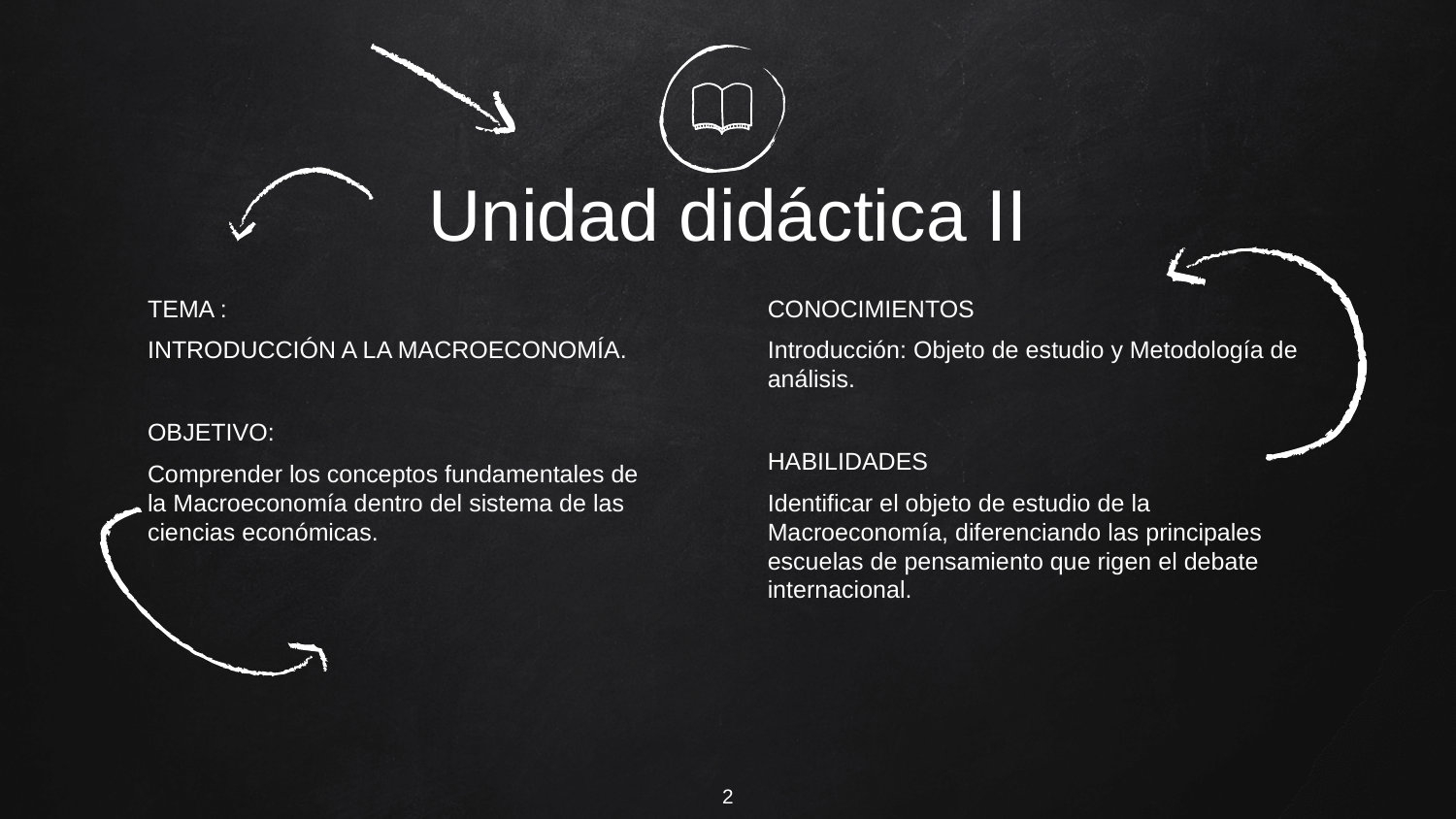

# Unidad didáctica II

TEMA :
INTRODUCCIÓN A LA MACROECONOMÍA.

OBJETIVO:
Comprender los conceptos fundamentales de la Macroeconomía dentro del sistema de las ciencias económicas.
CONOCIMIENTOS
Introducción: Objeto de estudio y Metodología de análisis.

HABILIDADES
Identificar el objeto de estudio de la Macroeconomía, diferenciando las principales escuelas de pensamiento que rigen el debate internacional.

2